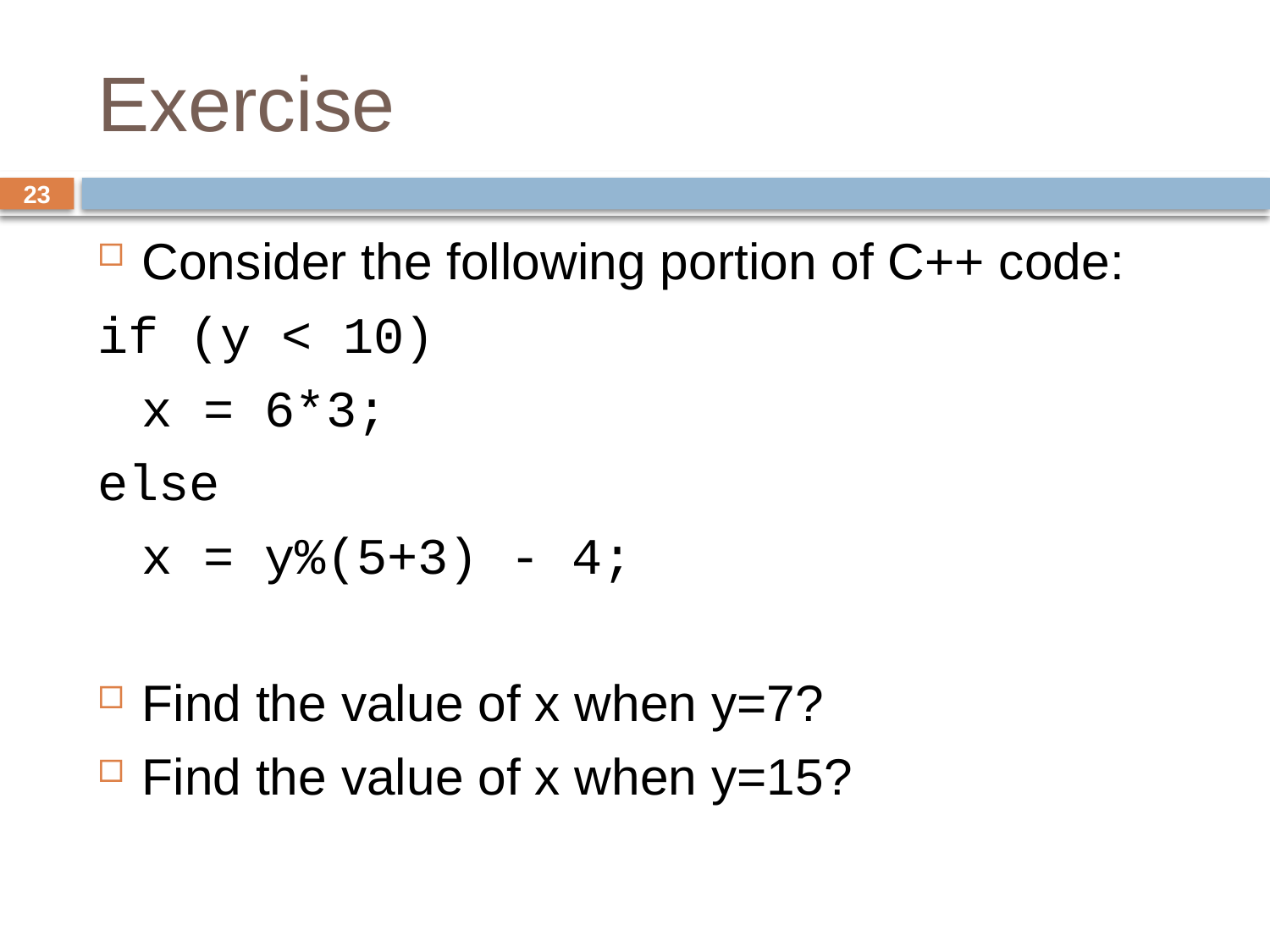

# Exercise
23
Consider the following portion of C++ code:
if (y < 10)
	x = 6*3;
else
	x = y%(5+3) - 4;

Find the value of x when y=7?
Find the value of x when y=15?